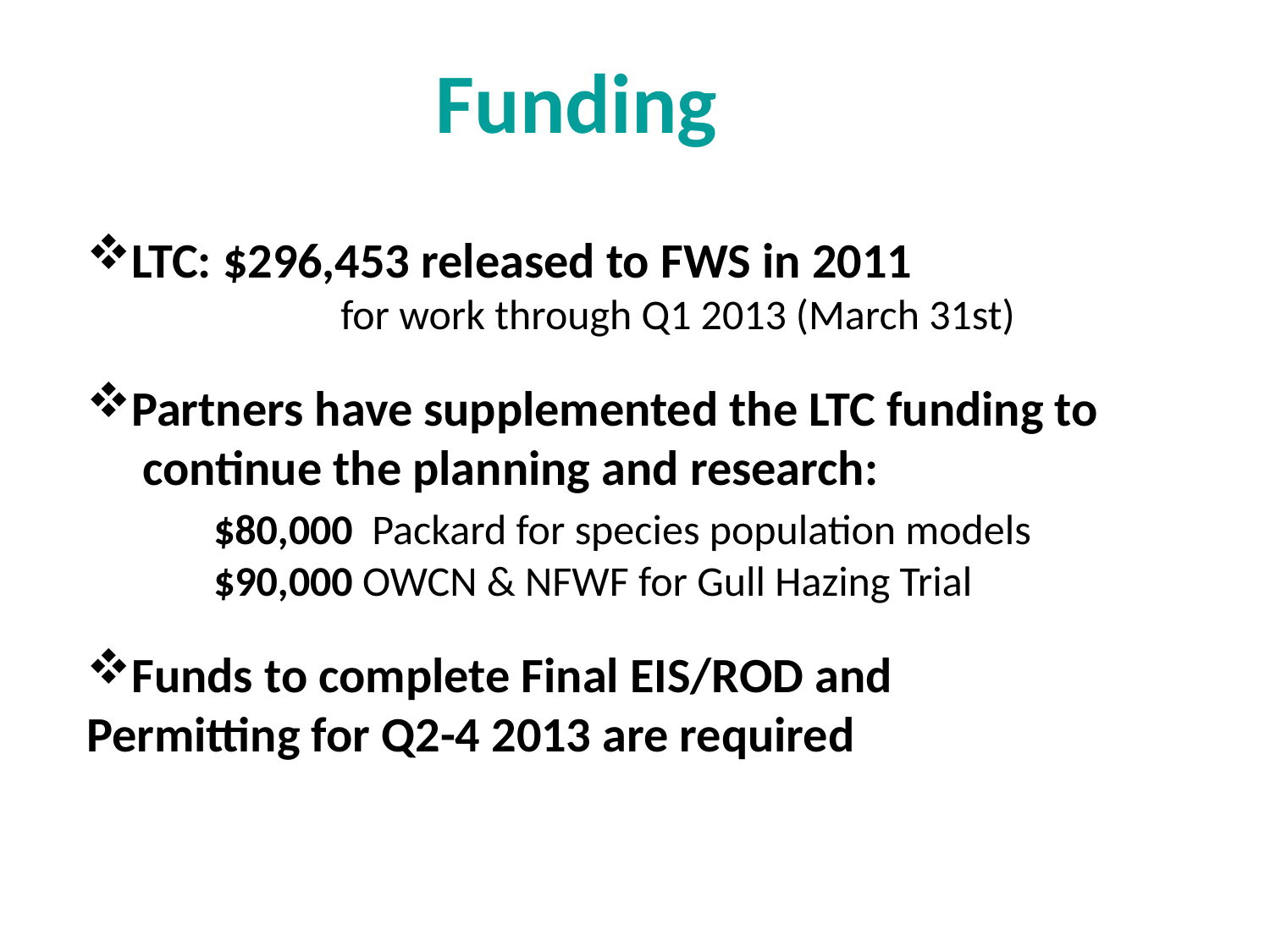

Funding
LTC: $296,453 released to FWS in 2011
		for work through Q1 2013 (March 31st)

Partners have supplemented the LTC funding to
     continue the planning and research:
	$80,000  Packard for species population models
	$90,000 OWCN & NFWF for Gull Hazing Trial

Funds to complete Final EIS/ROD and 	Permitting for Q2-4 2013 are required